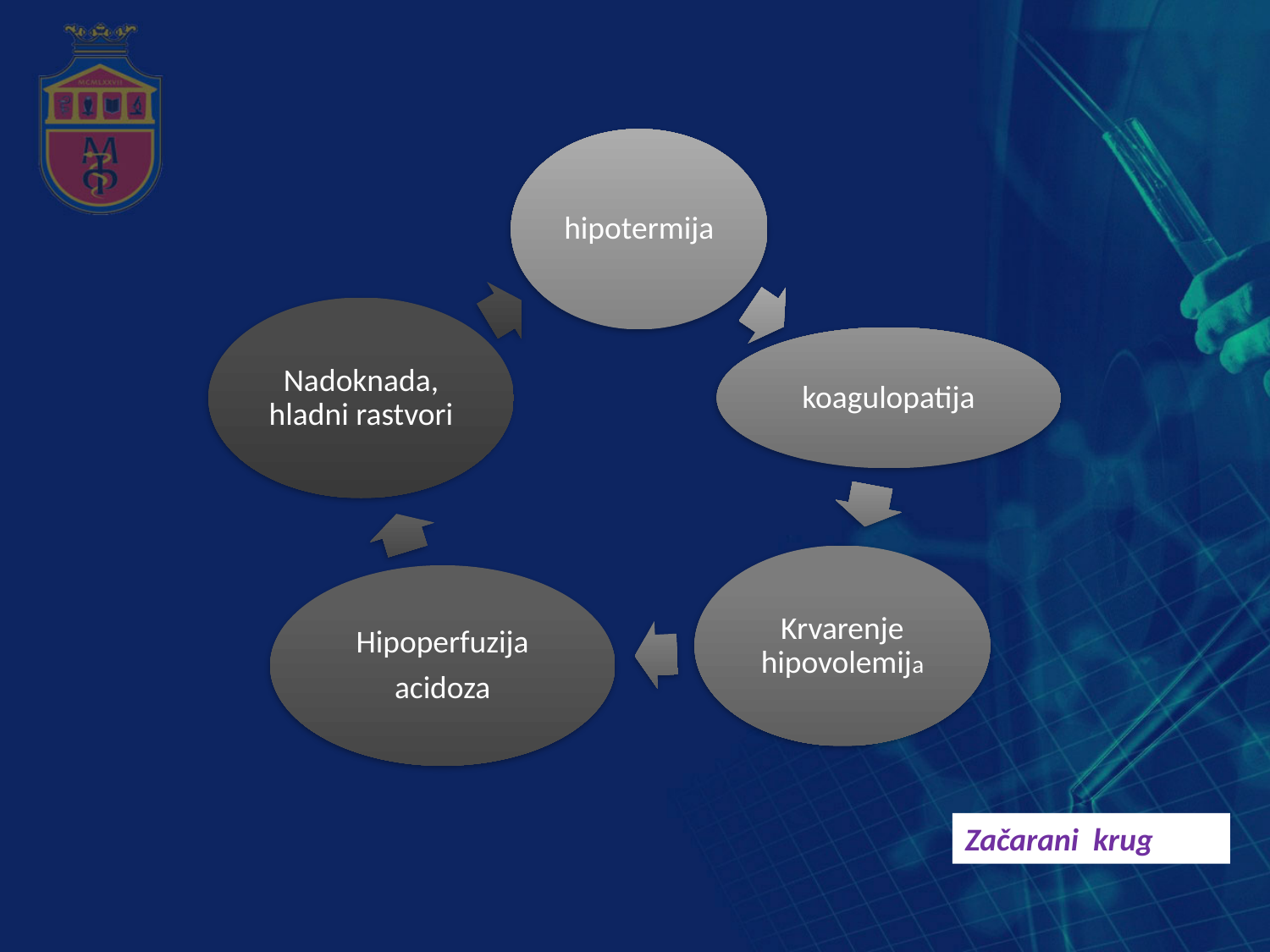

hipotermija

koagulopatija

Krvarenje hipovolemija

Hipoperfuzija
acidoza

Nadoknada, hladni rastvori

Začarani  krug